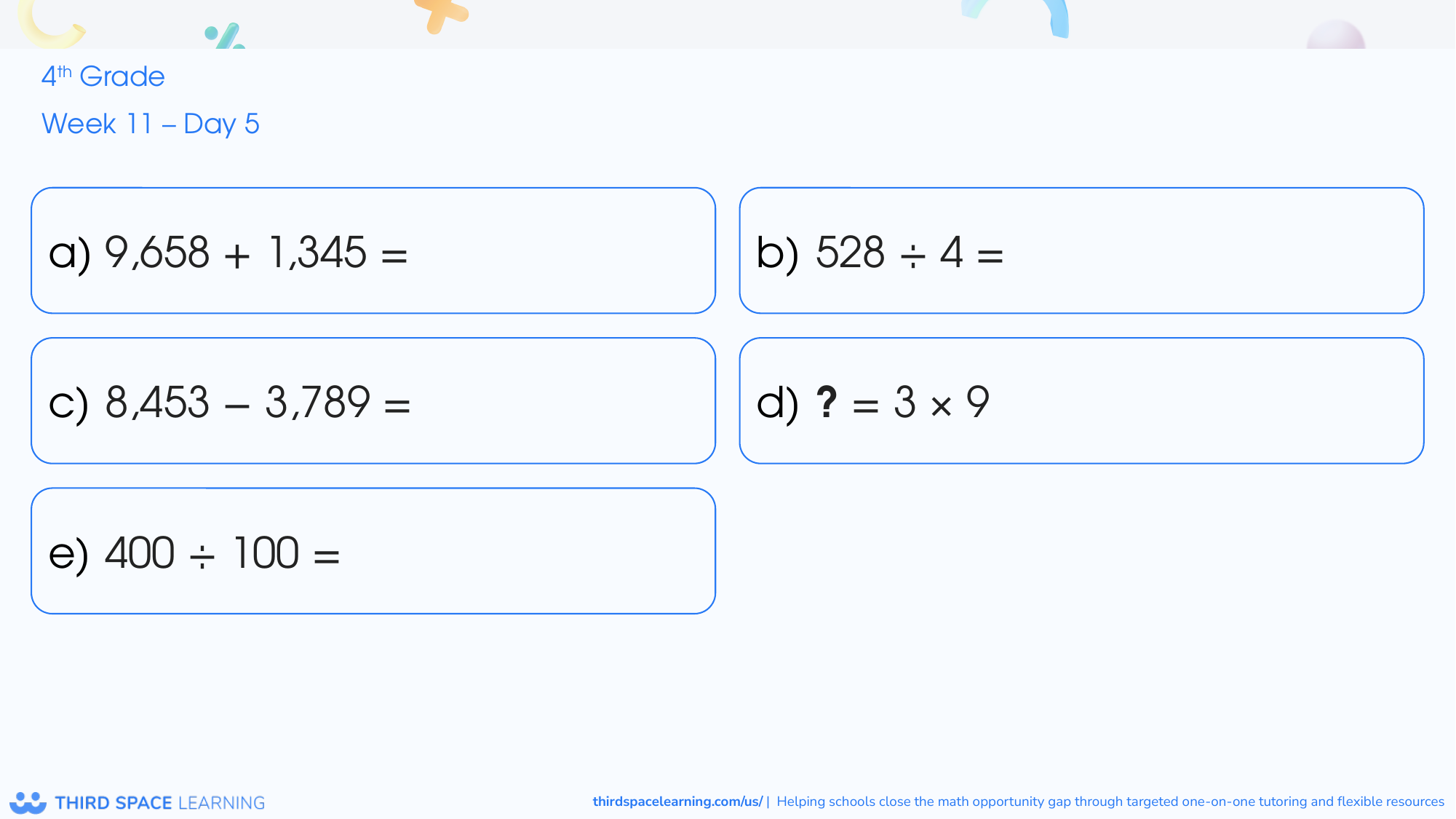

4th Grade
Week 11 – Day 5
9,658 + 1,345 =
528 ÷ 4 =
8,453 − 3,789 =
? = 3 × 9
400 ÷ 100 =